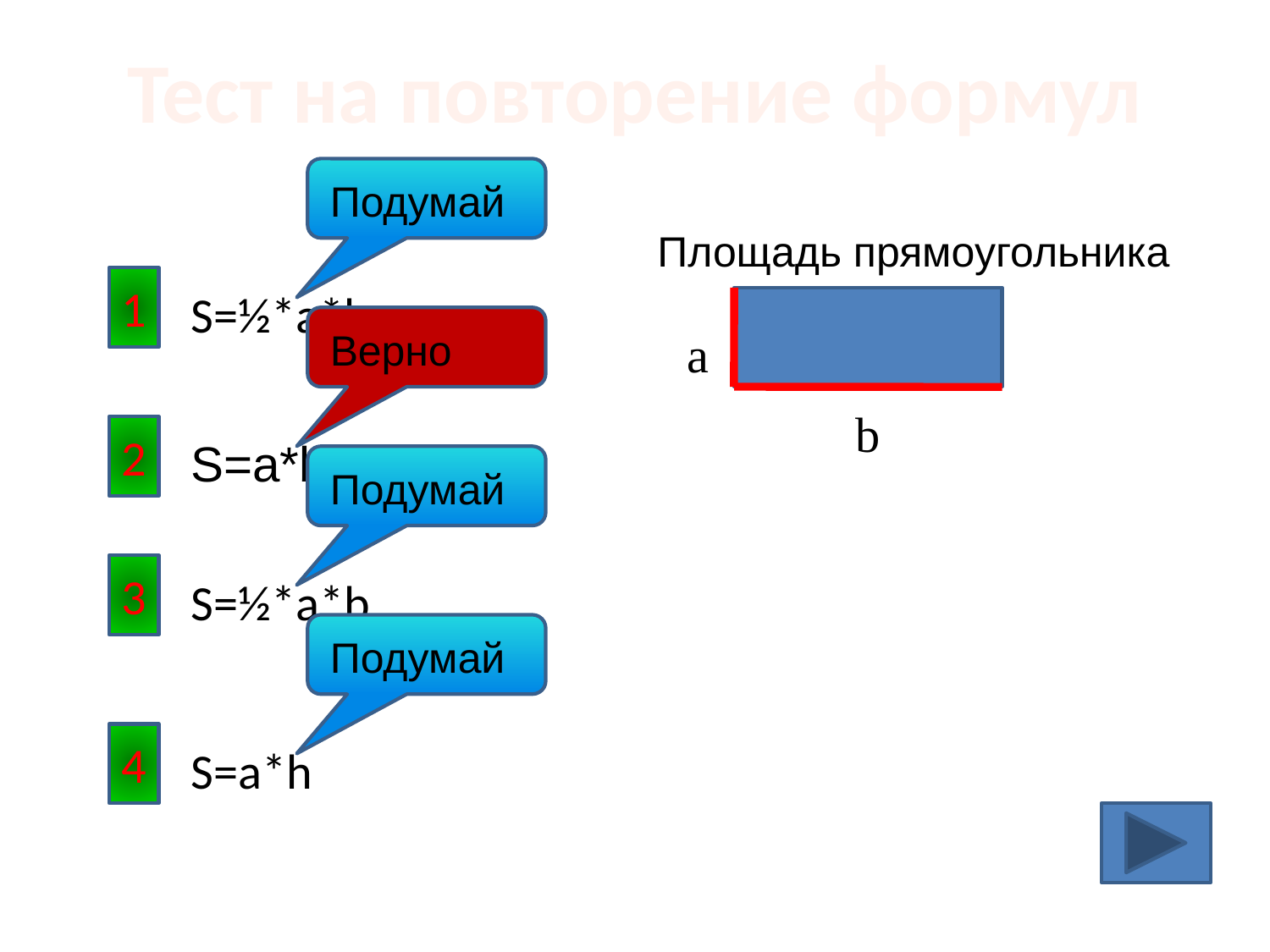

# Тест на повторение формул

Подумай
Площадь прямоугольника
1
S=½*a*h

Верно
a
b
2
S=a*b

Подумай
3
S=½*a*b

Подумай
4
S=a*h